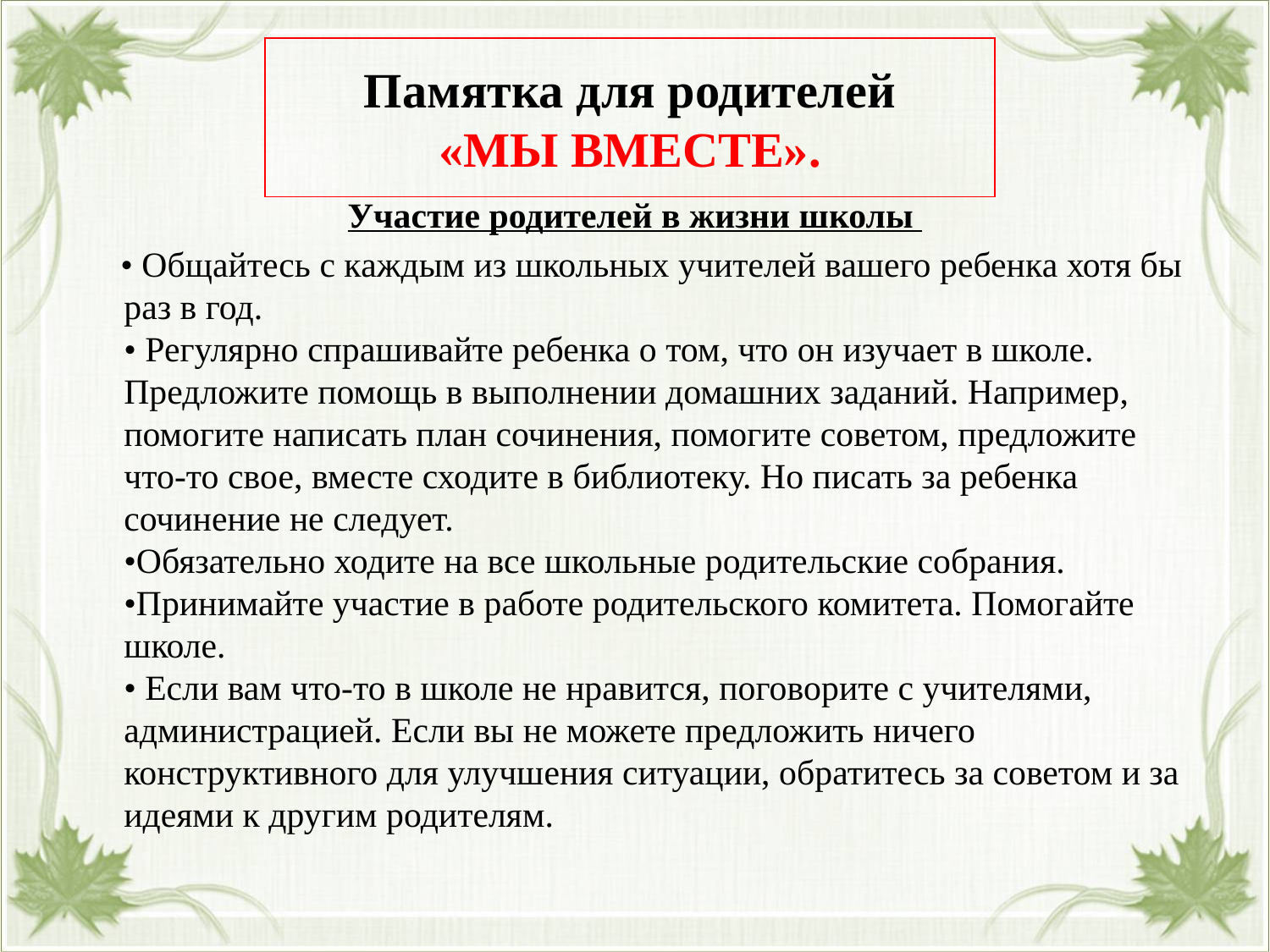

# Памятка для родителей «МЫ ВМЕСТЕ».
Участие родителей в жизни школы
     • Общайтесь с каждым из школьных учителей вашего ребенка хотя бы раз в год.
• Регулярно спрашивайте ребенка о том, что он изучает в школе. Предложите помощь в выполнении домашних заданий. Например, помогите написать план сочинения, помогите советом, предложите что-то свое, вместе сходите в библиотеку. Но писать за ребенка сочинение не следует.
•Обязательно ходите на все школьные родительские собрания.
•Принимайте участие в работе родительского комитета. Помогайте школе.
• Если вам что-то в школе не нравится, поговорите с учителями, администрацией. Если вы не можете предложить ничего конструктивного для улучшения ситуации, обратитесь за советом и за идеями к другим родителям.